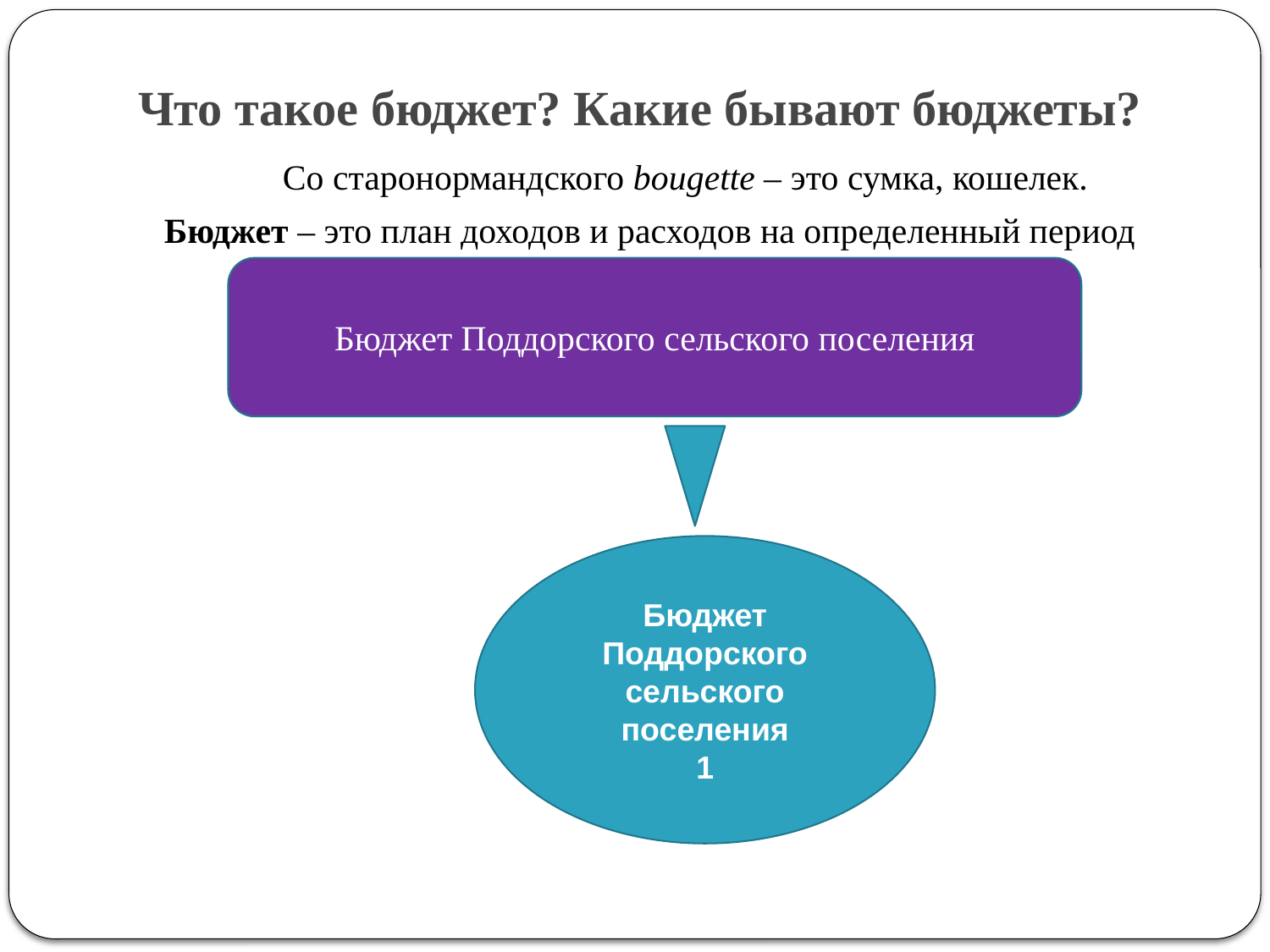

# Что такое бюджет? Какие бывают бюджеты?
        Со старонормандского bougette – это сумка, кошелек.
Бюджет – это план доходов и расходов на определенный период

Бюджет Поддорского сельского поселения

Бюджет Поддорского сельского поселения
1